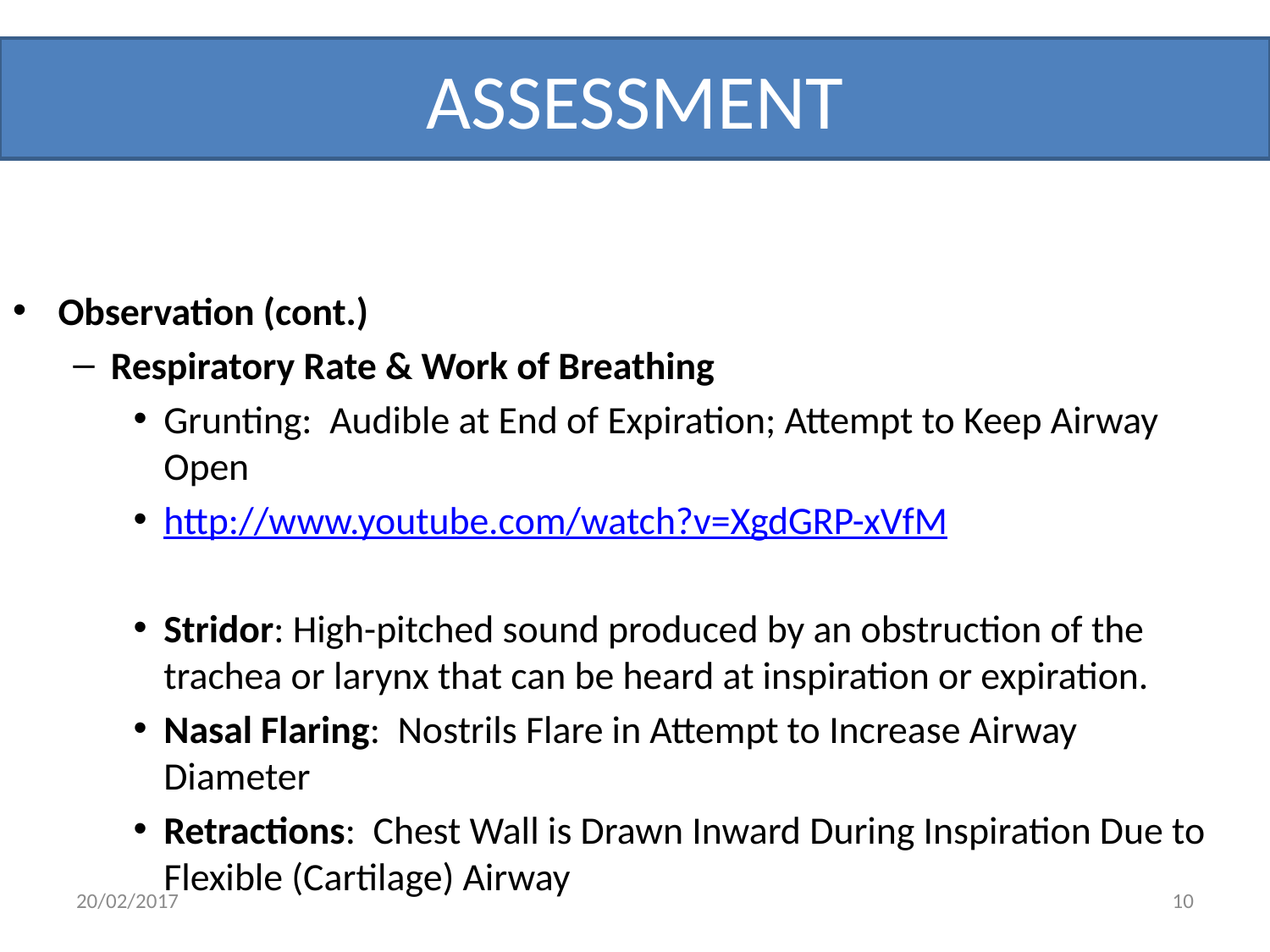

# ASSESSMENT
Observation (cont.)
Respiratory Rate & Work of Breathing
Grunting:  Audible at End of Expiration; Attempt to Keep Airway Open
http://www.youtube.com/watch?v=XgdGRP-xVfM

Stridor: High-pitched sound produced by an obstruction of the trachea or larynx that can be heard at inspiration or expiration.
Nasal Flaring:  Nostrils Flare in Attempt to Increase Airway Diameter
Retractions:  Chest Wall is Drawn Inward During Inspiration Due to Flexible (Cartilage) Airway
20/02/2017
10